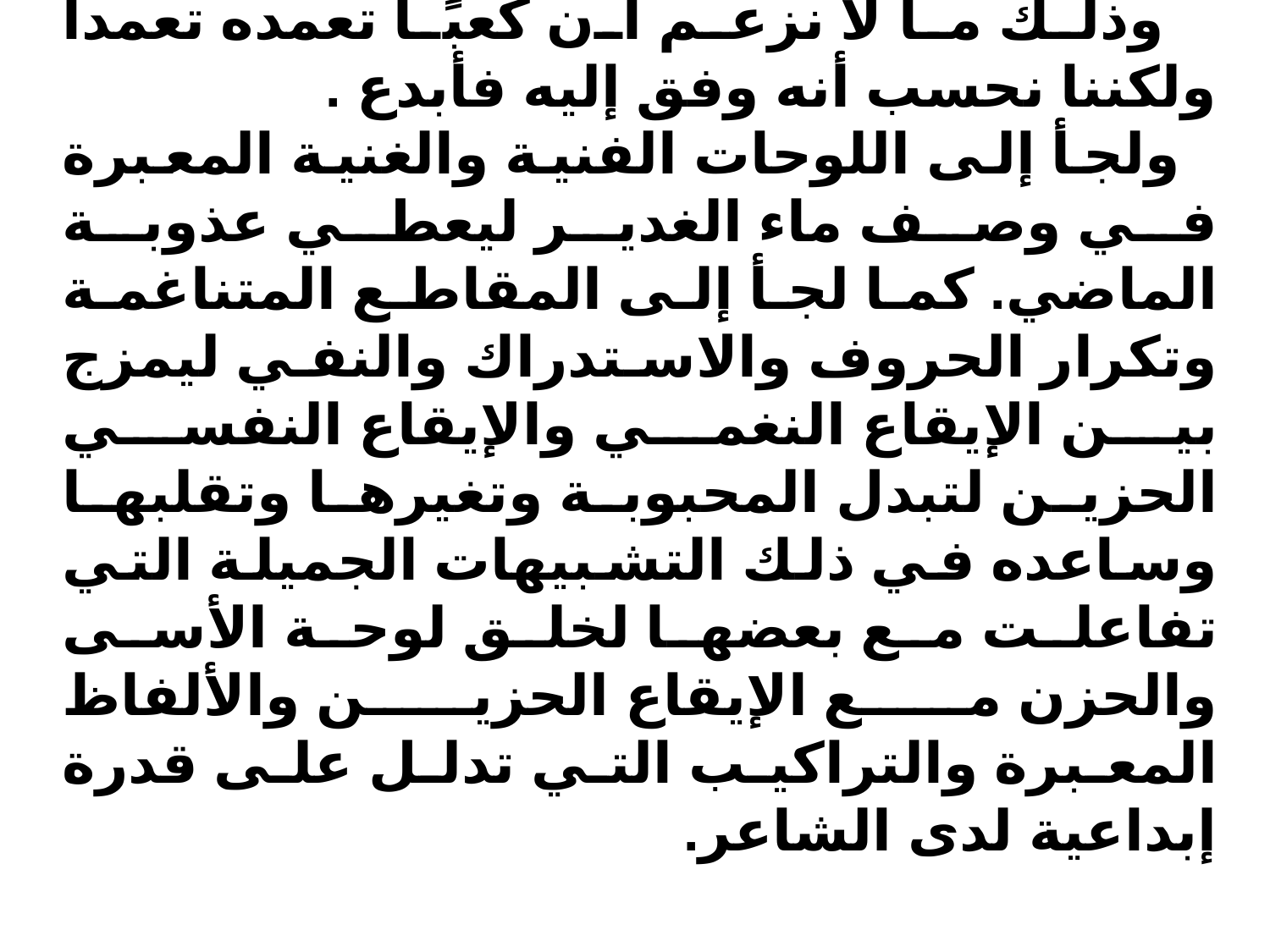

وذلك ما لا نزعم أن كعبًا تعمده تعمداً ولكننا نحسب أنه وفق إليه فأبدع .
ولجأ إلى اللوحات الفنية والغنية المعبرة في وصف ماء الغدير ليعطي عذوبة الماضي. كما لجأ إلى المقاطع المتناغمة وتكرار الحروف والاستدراك والنفي ليمزج بين الإيقاع النغمي والإيقاع النفسي الحزين لتبدل المحبوبة وتغيرها وتقلبها وساعده في ذلك التشبيهات الجميلة التي تفاعلت مع بعضها لخلق لوحة الأسى والحزن مع الإيقاع الحزين والألفاظ المعبرة والتراكيب التي تدلل على قدرة إبداعية لدى الشاعر.